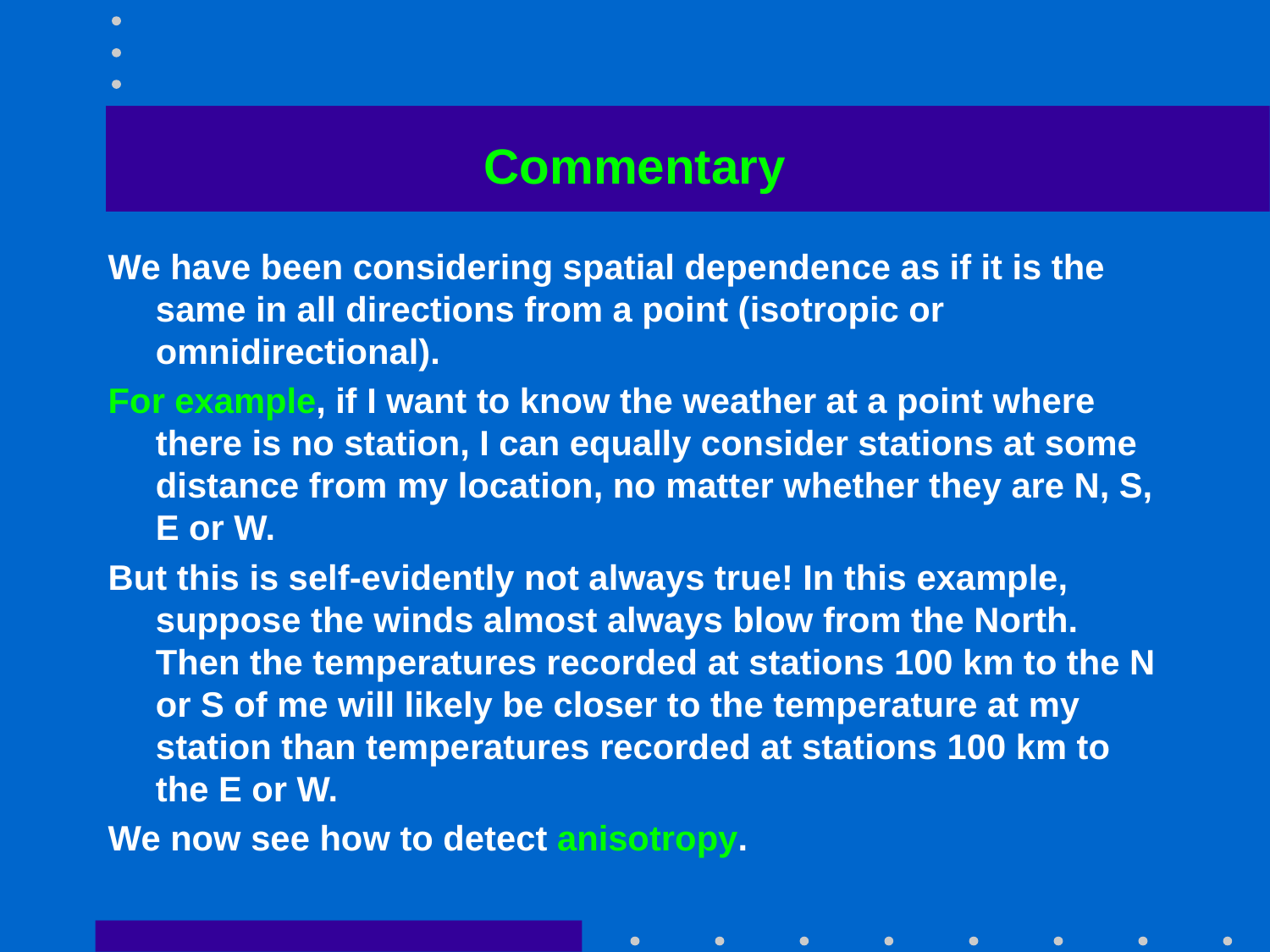

# Commentary
We have been considering spatial dependence as if it is the same in all directions from a point (isotropic or omnidirectional).
For example, if I want to know the weather at a point where there is no station, I can equally consider stations at some distance from my location, no matter whether they are N, S, E or W.
But this is self-evidently not always true! In this example, suppose the winds almost always blow from the North. Then the temperatures recorded at stations 100 km to the N or S of me will likely be closer to the temperature at my station than temperatures recorded at stations 100 km to the E or W.
We now see how to detect anisotropy.